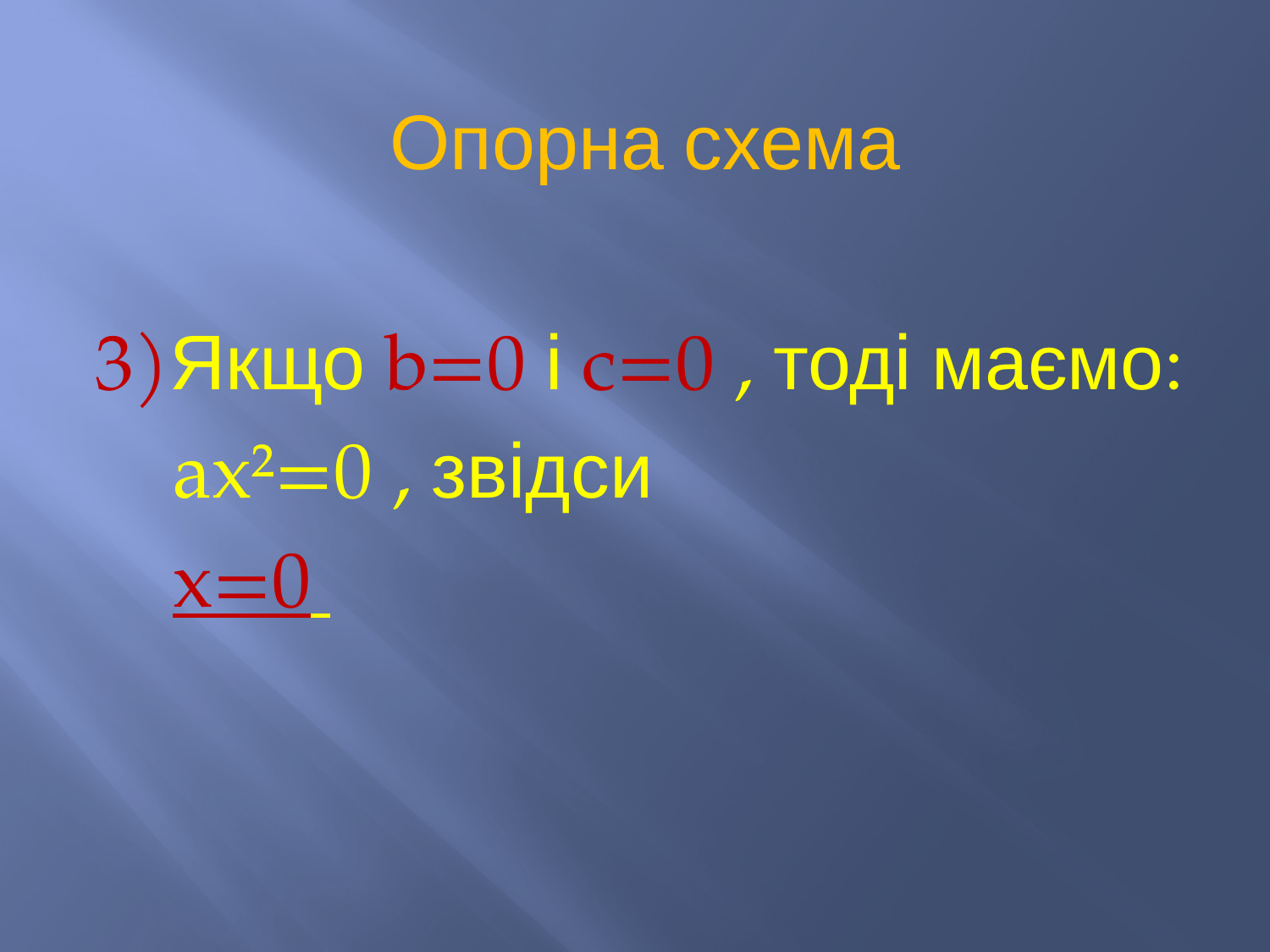

Опорна схема
3)Якщо b=0 і c=0 , тоді маємо:
    ax²=0 , звідси
    x=0